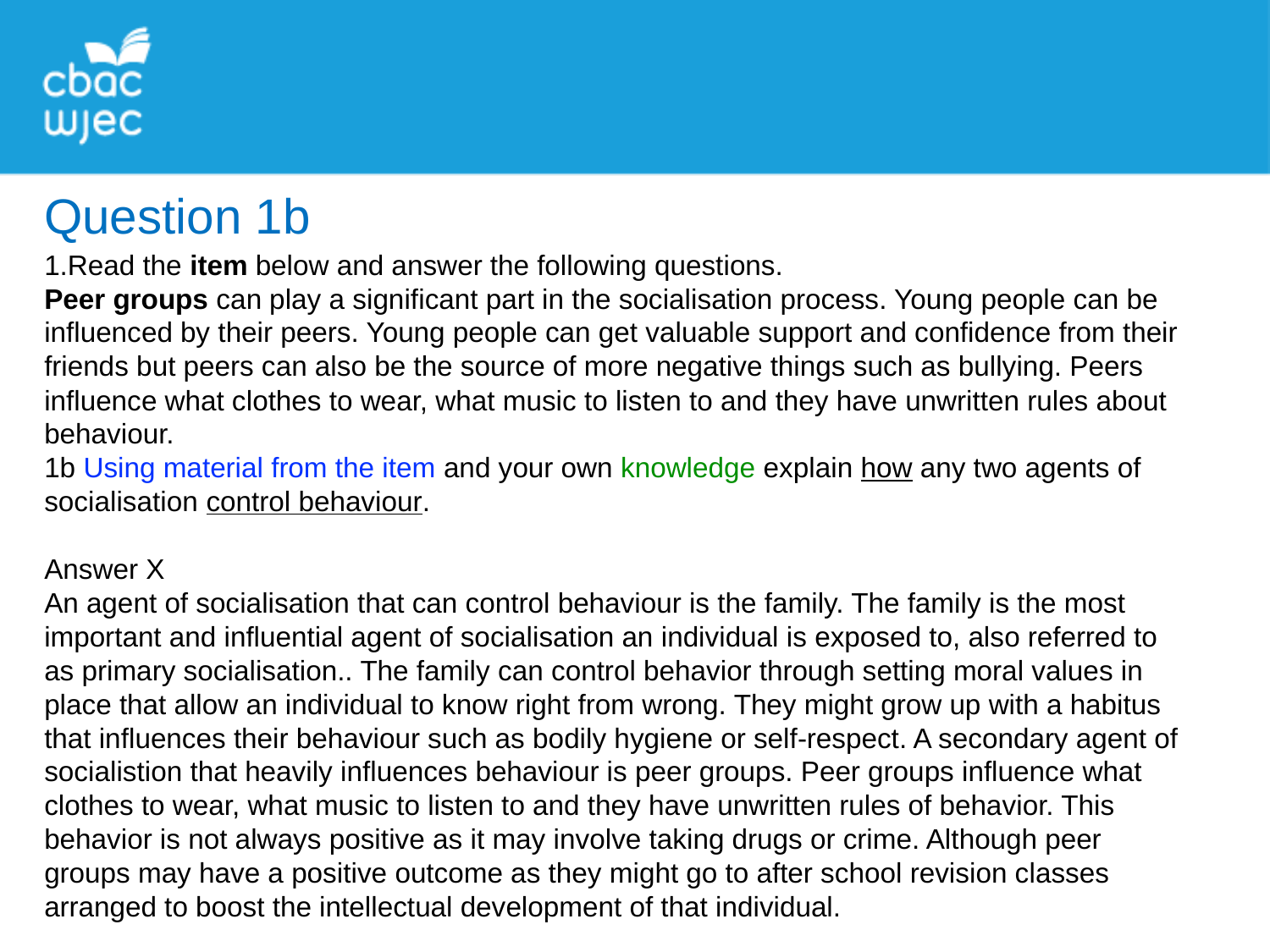

Question 1b
1.Read the item below and answer the following questions.
Peer groups can play a significant part in the socialisation process. Young people can be influenced by their peers. Young people can get valuable support and confidence from their friends but peers can also be the source of more negative things such as bullying. Peers influence what clothes to wear, what music to listen to and they have unwritten rules about behaviour.
1b Using material from the item and your own knowledge explain how any two agents of socialisation control behaviour.

Answer X
An agent of socialisation that can control behaviour is the family. The family is the most important and influential agent of socialisation an individual is exposed to, also referred to as primary socialisation.. The family can control behavior through setting moral values in place that allow an individual to know right from wrong. They might grow up with a habitus that influences their behaviour such as bodily hygiene or self-respect. A secondary agent of socialistion that heavily influences behaviour is peer groups. Peer groups influence what clothes to wear, what music to listen to and they have unwritten rules of behavior. This behavior is not always positive as it may involve taking drugs or crime. Although peer groups may have a positive outcome as they might go to after school revision classes arranged to boost the intellectual development of that individual.